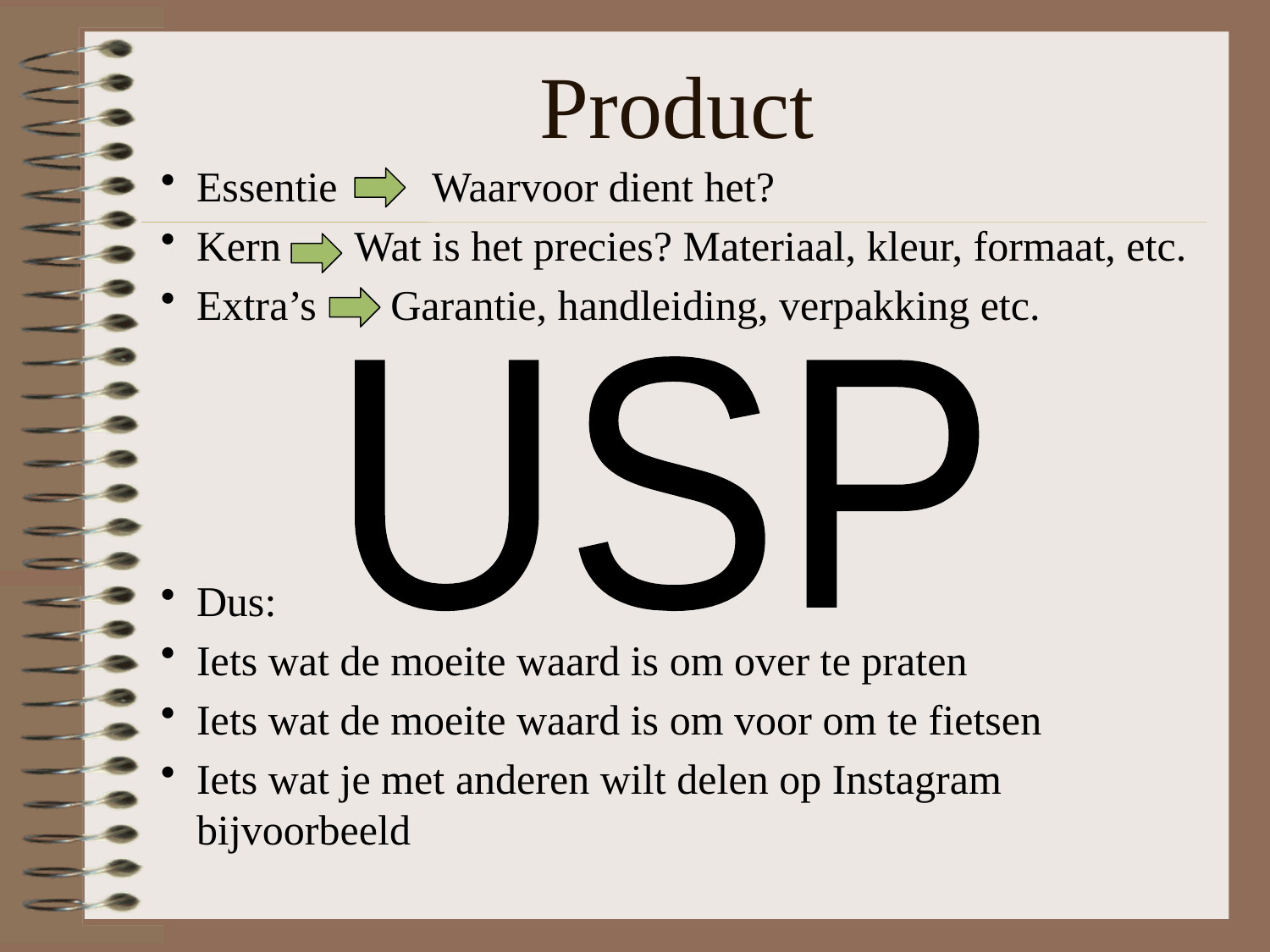

# Product
Essentie         Waarvoor dient het?
Kern       Wat is het precies? Materiaal, kleur, formaat, etc.
Extra’s       Garantie, handleiding, verpakking etc.

Dus:
Iets wat de moeite waard is om over te praten
Iets wat de moeite waard is om voor om te fietsen
Iets wat je met anderen wilt delen op Instagram bijvoorbeeld

USP